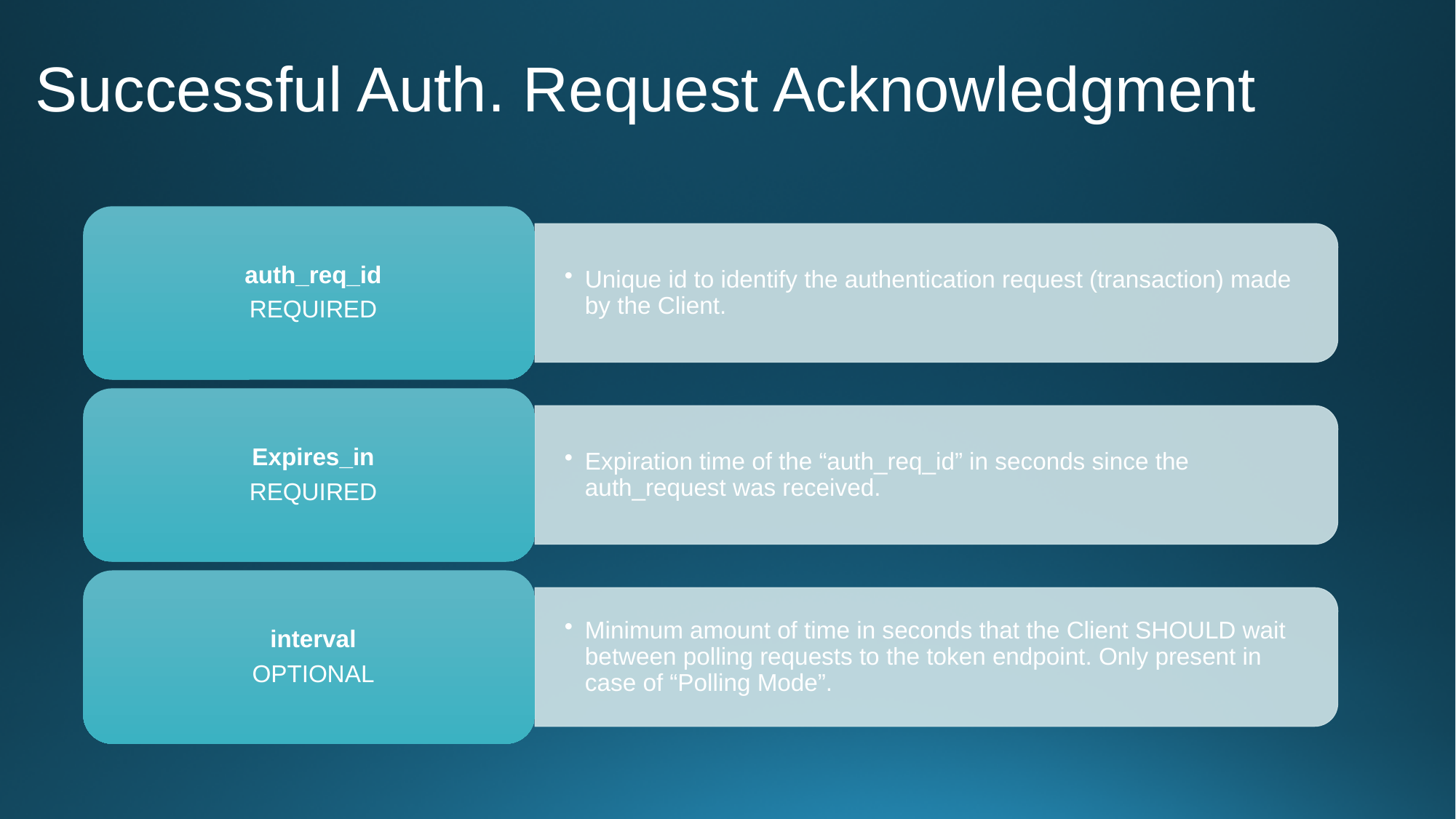

# Successful Auth. Request Acknowledgment
Unique id to identify the authentication request (transaction) made by the Client.
auth_req_id
REQUIRED
Expiration time of the “auth_req_id” in seconds since the auth_request was received.
Expires_in
REQUIRED
Minimum amount of time in seconds that the Client SHOULD wait between polling requests to the token endpoint. Only present in case of “Polling Mode”.
interval
OPTIONAL